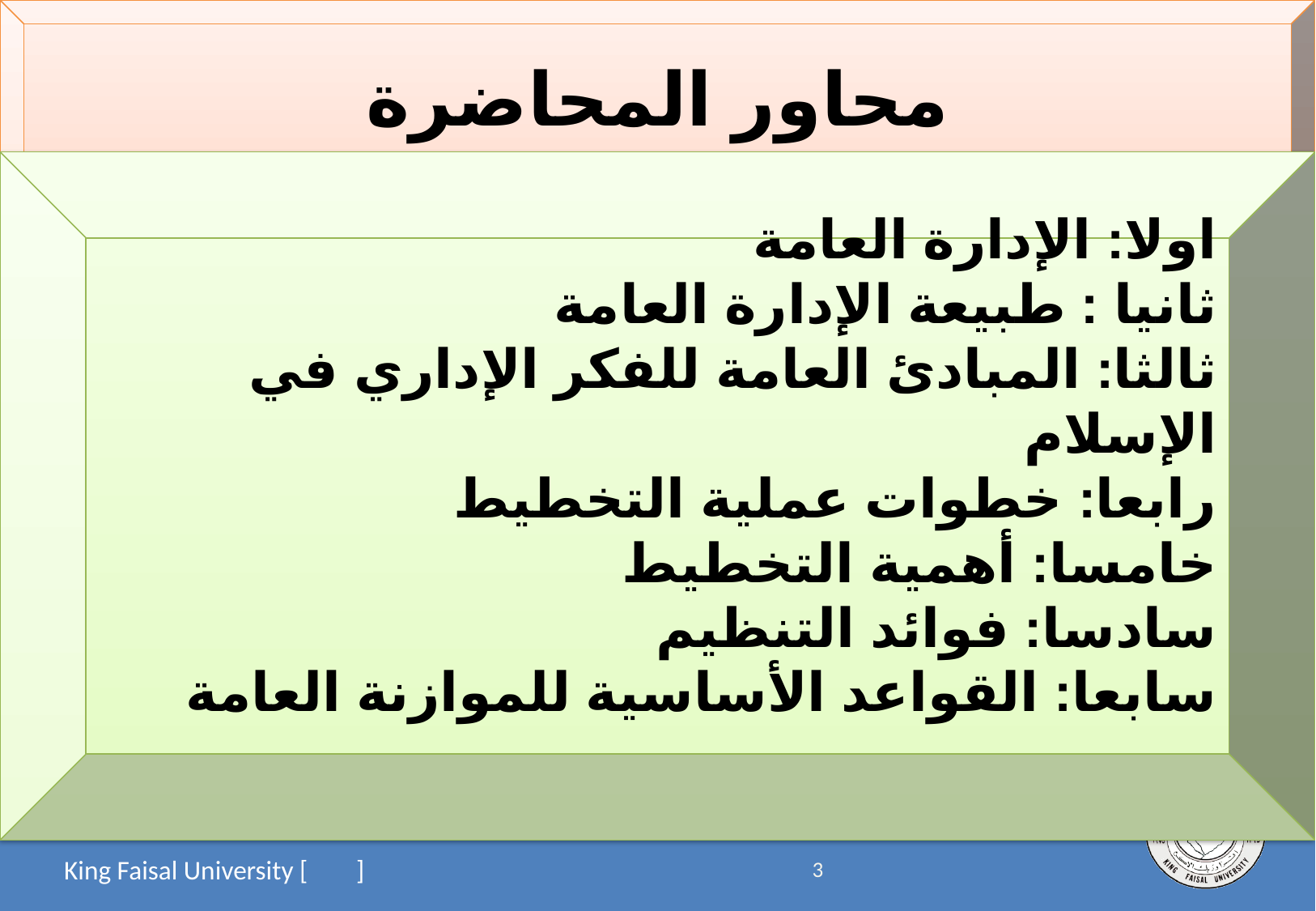

محاور المحاضرة

اولا: الإدارة العامة
ثانيا : طبيعة الإدارة العامة
ثالثا: المبادئ العامة للفكر الإداري في الإسلام
رابعا: خطوات عملية التخطيط
خامسا: أهمية التخطيط
سادسا: فوائد التنظيم
سابعا: القواعد الأساسية للموازنة العامة
3